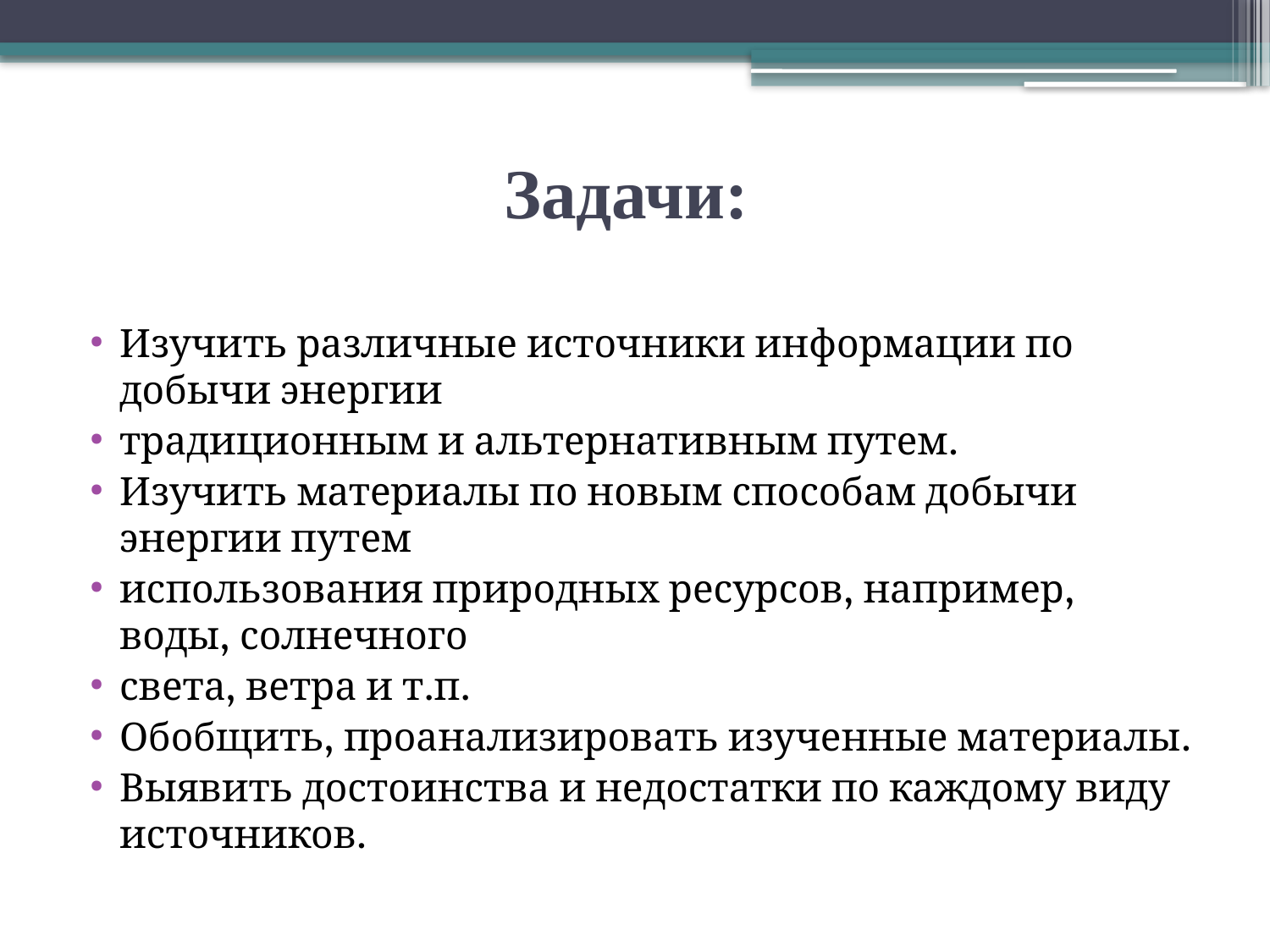

# Задачи:
Изучить различные источники информации по добычи энергии
традиционным и альтернативным путем.
Изучить материалы по новым способам добычи энергии путем
использования природных ресурсов, например, воды, солнечного
света, ветра и т.п.
Обобщить, проанализировать изученные материалы.
Выявить достоинства и недостатки по каждому виду источников.